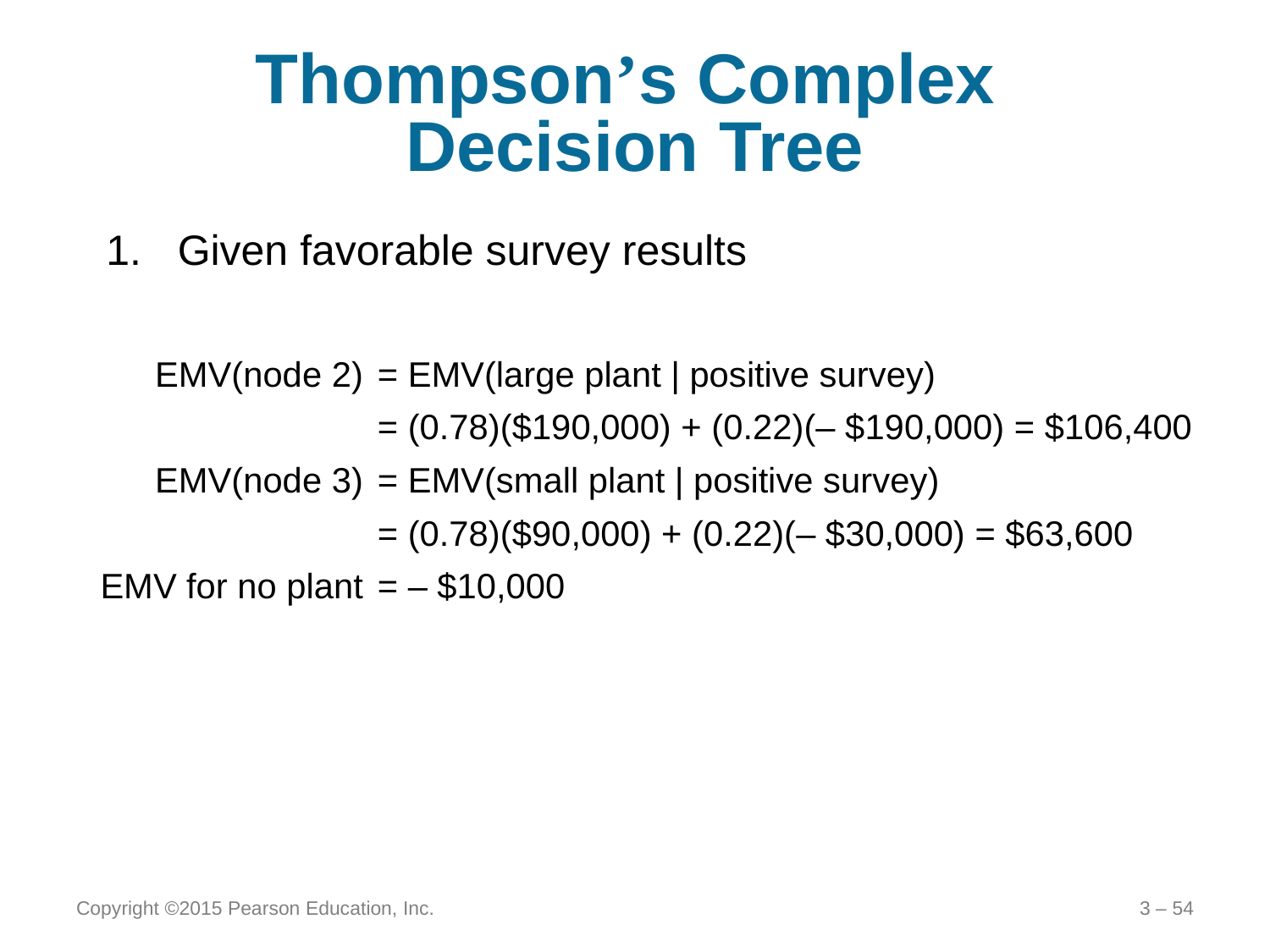

# Thompson’s Complex Decision Tree
Given favorable survey results
	EMV(node 2)	= EMV(large plant | positive survey)
		= (0.78)($190,000) + (0.22)(– $190,000) = $106,400
	EMV(node 3)	= EMV(small plant | positive survey)
		= (0.78)($90,000) + (0.22)(– $30,000) = $63,600
	EMV for no plant	= – $10,000
Copyright ©2015 Pearson Education, Inc.
3 – 54